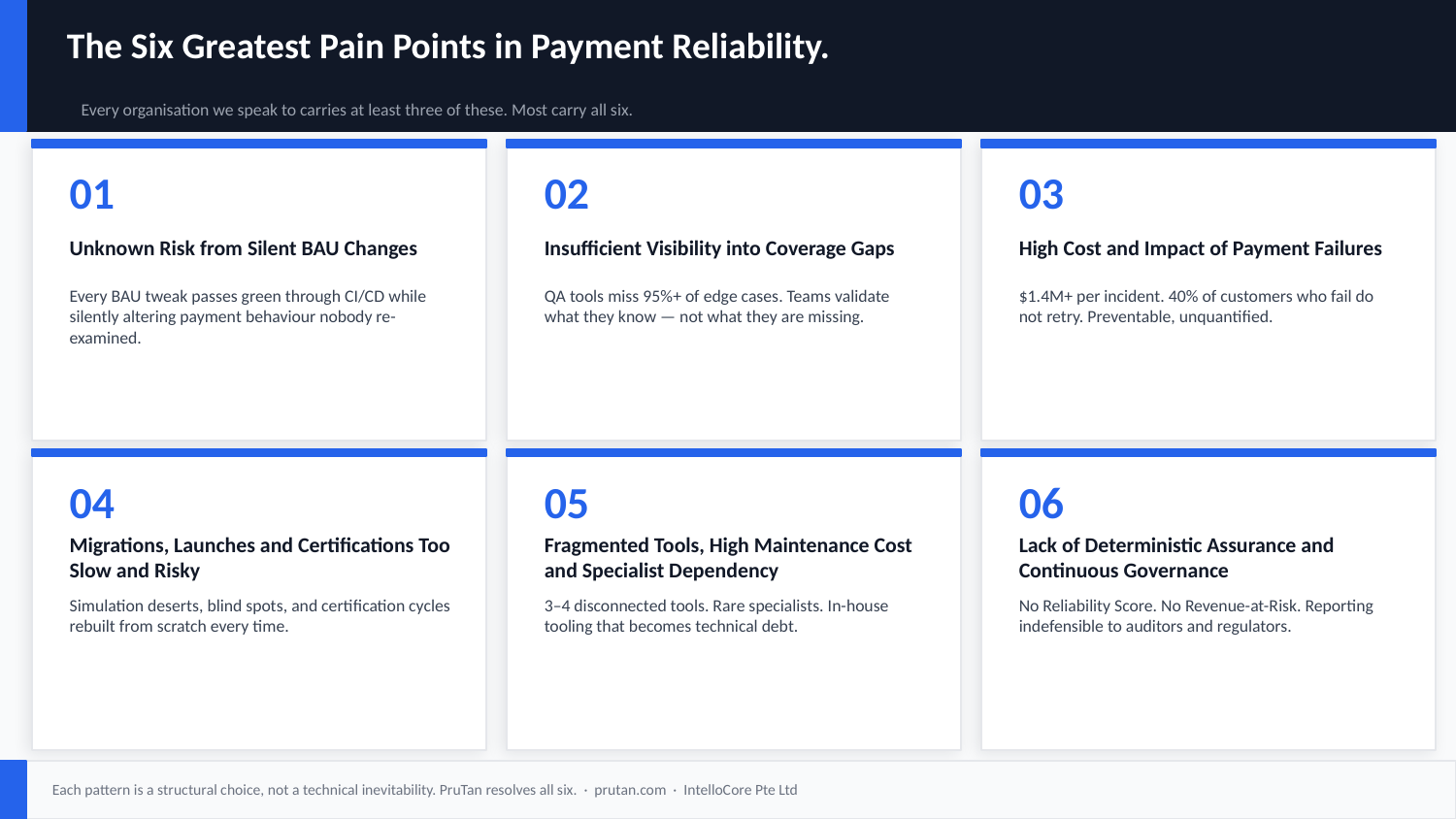

The Six Greatest Pain Points in Payment Reliability.
Every organisation we speak to carries at least three of these. Most carry all six.

01
02
03
Unknown Risk from Silent BAU Changes
Insufficient Visibility into Coverage Gaps
High Cost and Impact of Payment Failures
Every BAU tweak passes green through CI/CD while silently altering payment behaviour nobody re-examined.
QA tools miss 95%+ of edge cases. Teams validate what they know — not what they are missing.
$1.4M+ per incident. 40% of customers who fail do not retry. Preventable, unquantified.

04
05
06
Migrations, Launches and Certifications Too Slow and Risky
Fragmented Tools, High Maintenance Cost and Specialist Dependency
Lack of Deterministic Assurance and Continuous Governance
Simulation deserts, blind spots, and certification cycles rebuilt from scratch every time.
3–4 disconnected tools. Rare specialists. In-house tooling that becomes technical debt.
No Reliability Score. No Revenue-at-Risk. Reporting indefensible to auditors and regulators.

Each pattern is a structural choice, not a technical inevitability. PruTan resolves all six.  ·  prutan.com  ·  IntelloCore Pte Ltd